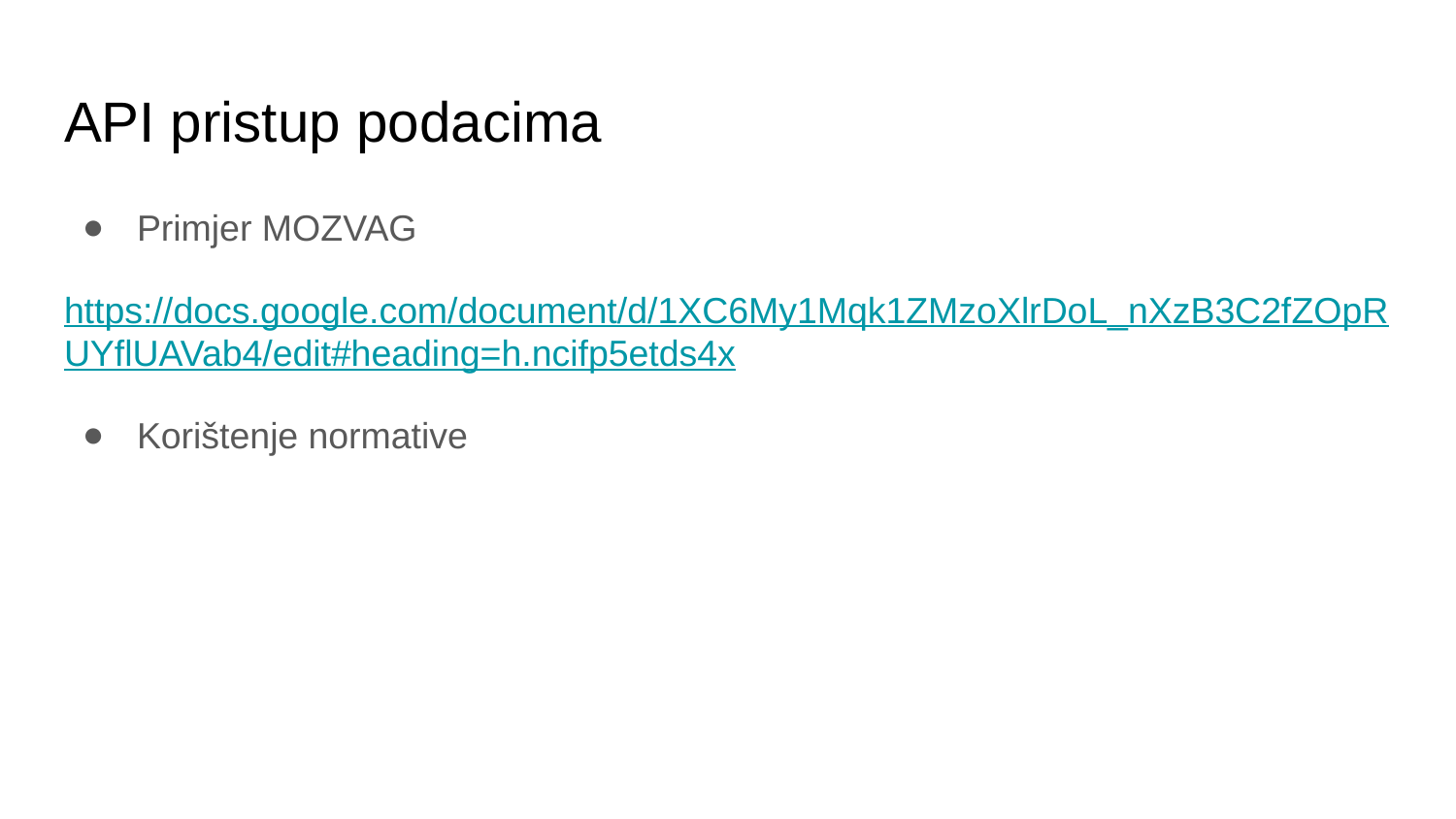

# API pristup podacima
Primjer MOZVAG
https://docs.google.com/document/d/1XC6My1Mqk1ZMzoXlrDoL_nXzB3C2fZOpRUYflUAVab4/edit#heading=h.ncifp5etds4x
Korištenje normative